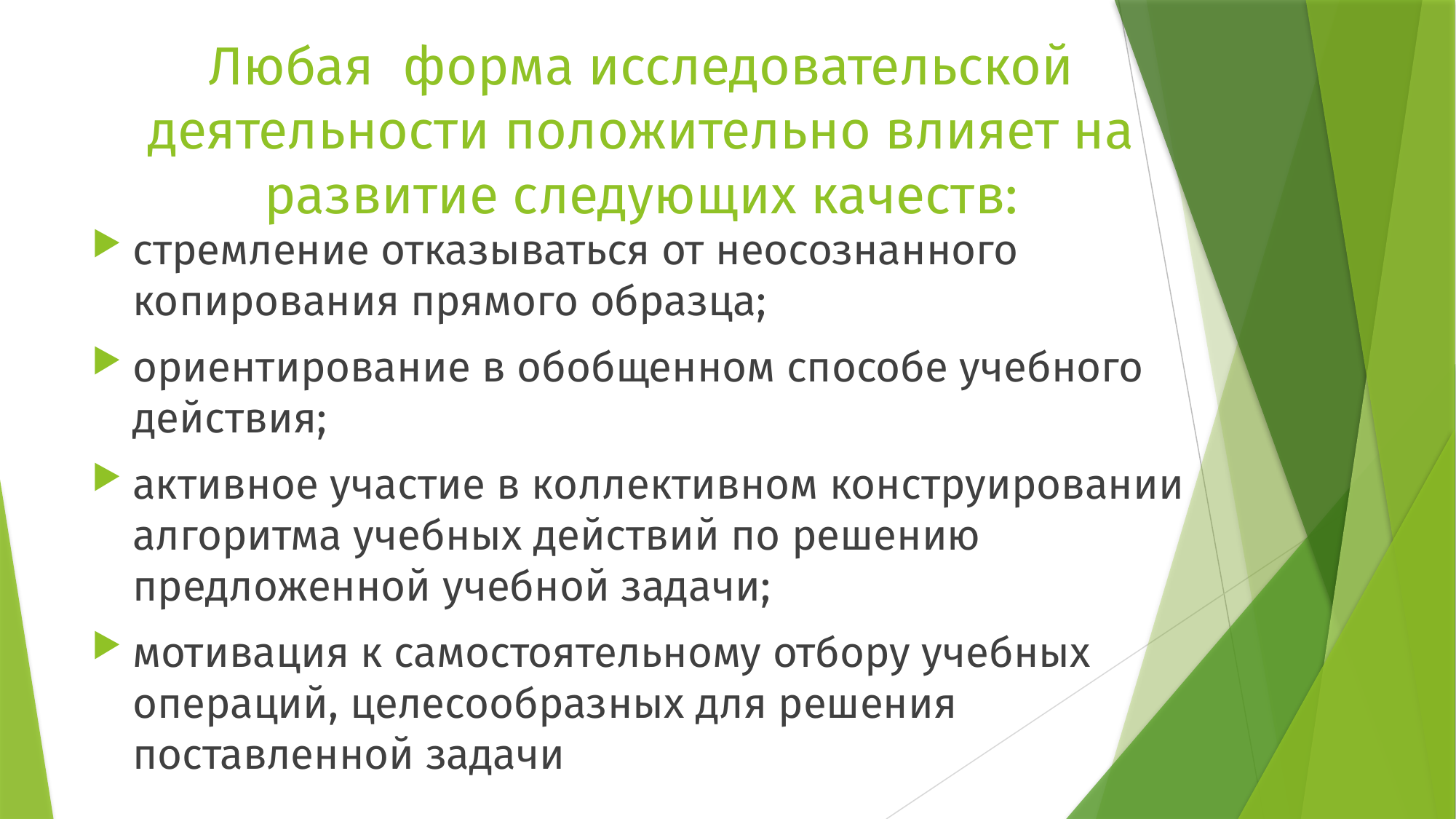

# Любая  форма исследовательской деятельности положительно влияет на развитие следующих качеств:
стремление отказываться от неосознанного копирования прямого образца;
ориентирование в обобщенном способе учебного действия;
активное участие в коллективном конструировании алгоритма учебных действий по решению предложенной учебной задачи;
мотивация к самостоятельному отбору учебных операций, целесообразных для решения поставленной задачи